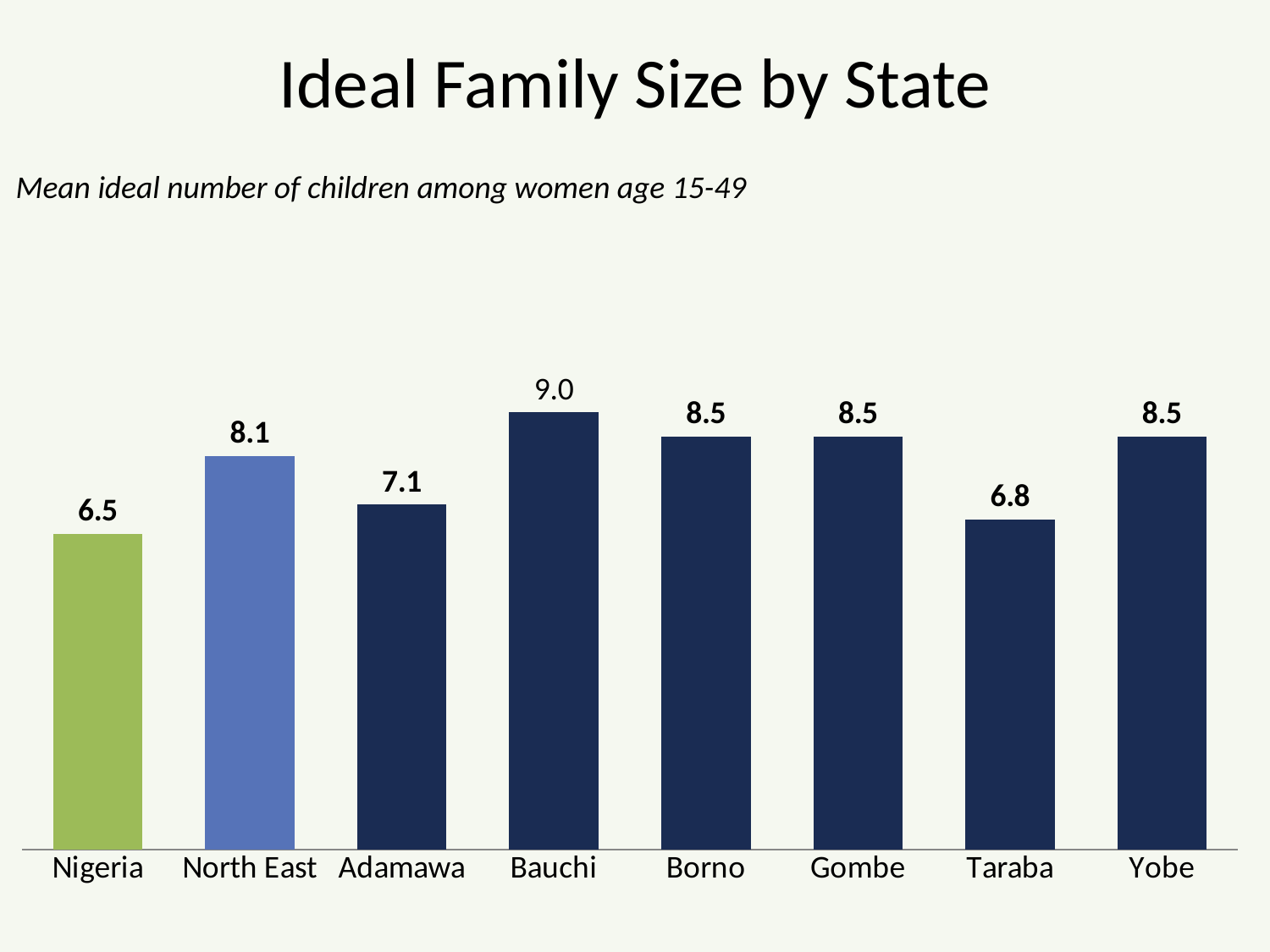

# Ideal Family Size by State
Mean ideal number of children among women age 15-49

### Chart

| Category | Women  |
|---|---|
| Nigeria | 6.5 |
| North East | 8.1 |
| Adamawa | 7.1 |
| Bauchi | 9.0 |
| Borno | 8.5 |
| Gombe | 8.5 |
| Taraba | 6.8 |
| Yobe | 8.5 |